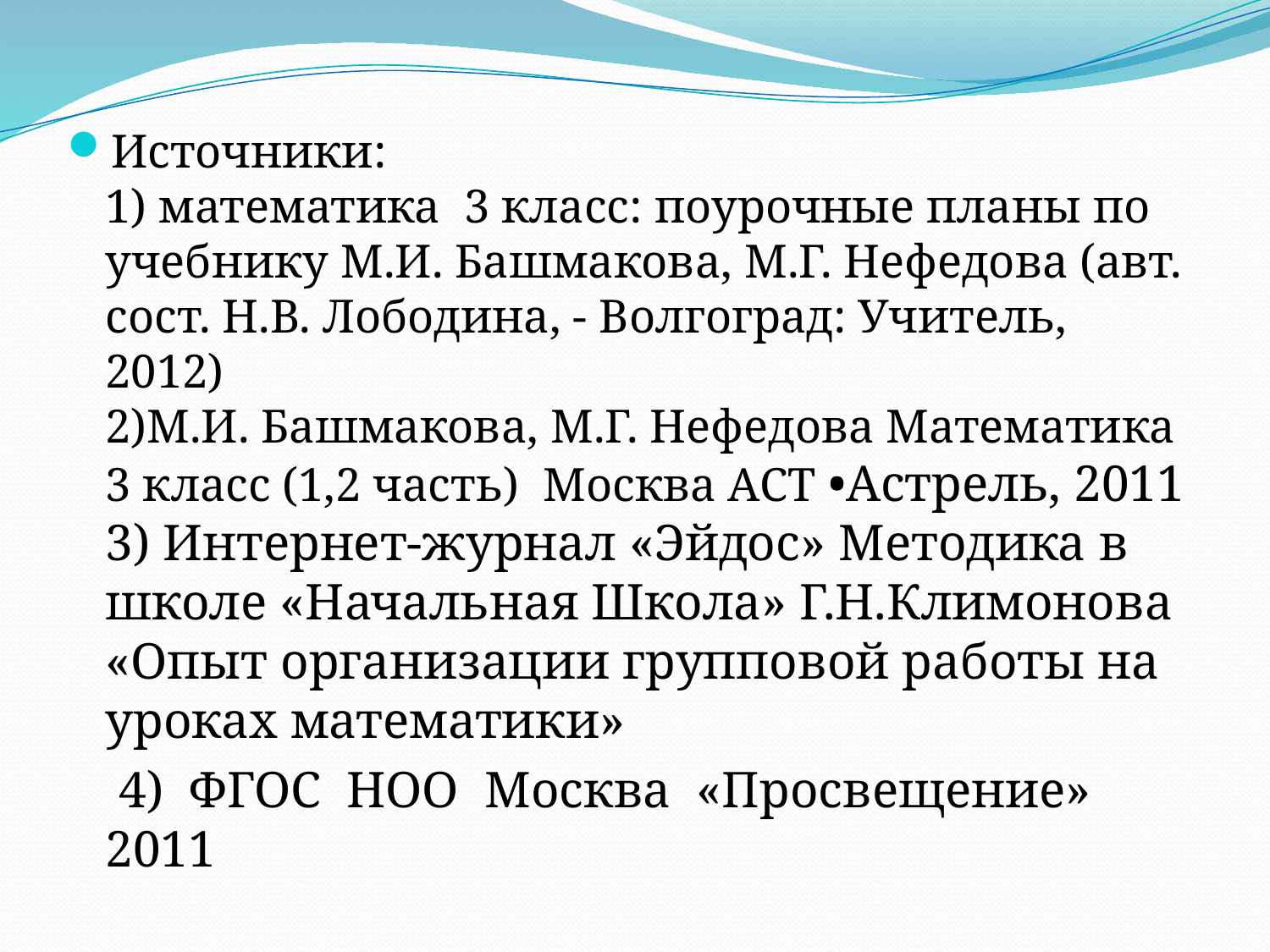

Источники:
1) математика  3 класс: поурочные планы по учебнику М.И. Башмакова, М.Г. Нефедова (авт. сост. Н.В. Лободина, - Волгоград: Учитель, 2012)
2)М.И. Башмакова, М.Г. Нефедова Математика 3 класс (1,2 часть)  Москва АСТ •Астрель, 2011
3) Интернет-журнал «Эйдос» Методика в школе «Начальная Школа» Г.Н.Климонова «Опыт организации групповой работы на уроках математики»
    4)  ФГОС  НОО  Москва  «Просвещение»  2011